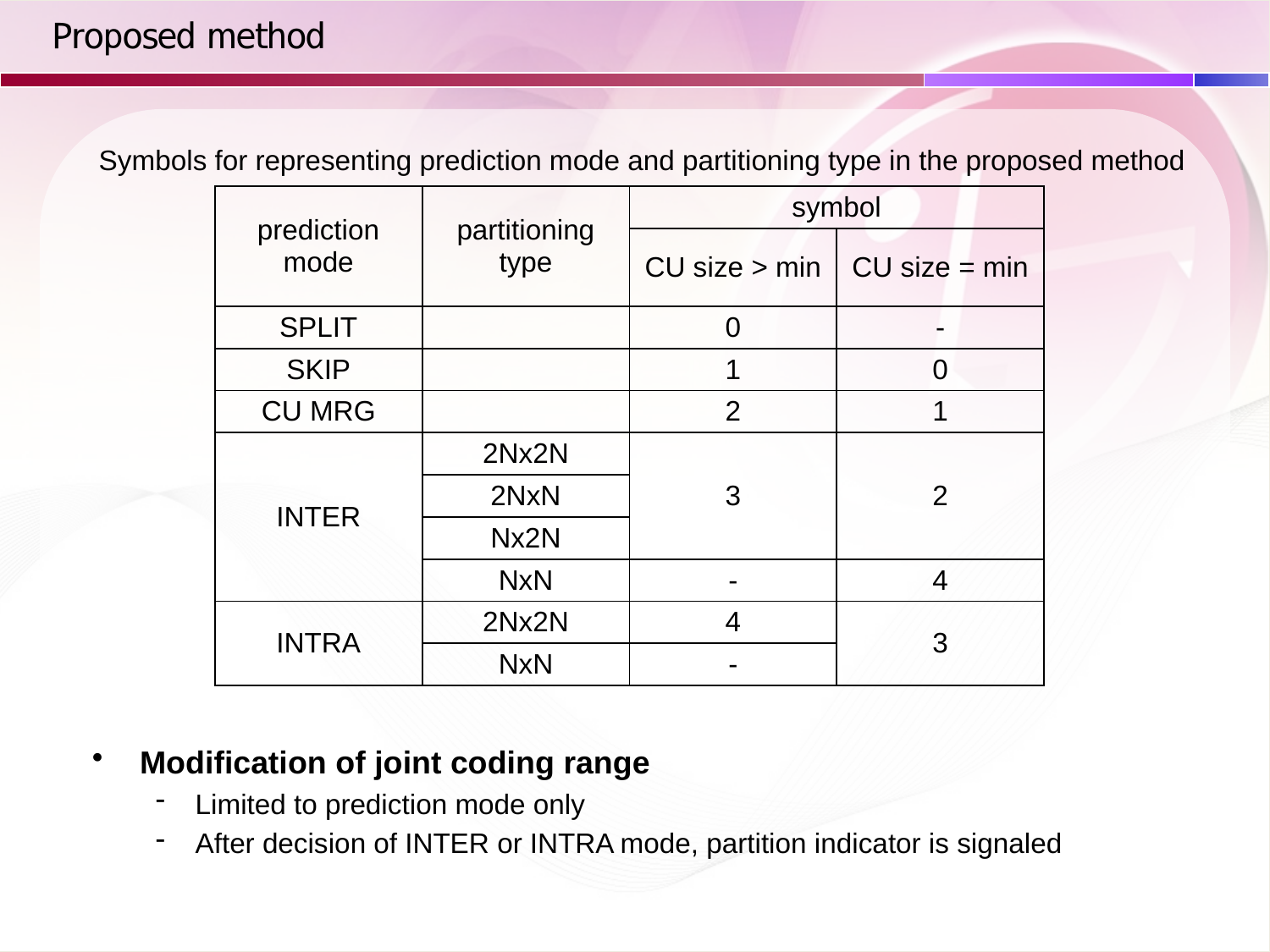

# Proposed method
Symbols for representing prediction mode and partitioning type in the proposed method
| prediction mode | partitioning type | symbol |  |
| --- | --- | --- | --- |
|  |  | CU size > min | CU size = min |
| SPLIT |  | 0 | - |
| SKIP |  | 1 | 0 |
| CU MRG |  | 2 | 1 |
| INTER | 2Nx2N | 3 | 2 |
|  | 2NxN |  |  |
|  | Nx2N |  |  |
|  | NxN | - | 4 |
| INTRA | 2Nx2N | 4 | 3 |
|  | NxN | - |  |

Modification of joint coding range
Limited to prediction mode only
After decision of INTER or INTRA mode, partition indicator is signaled